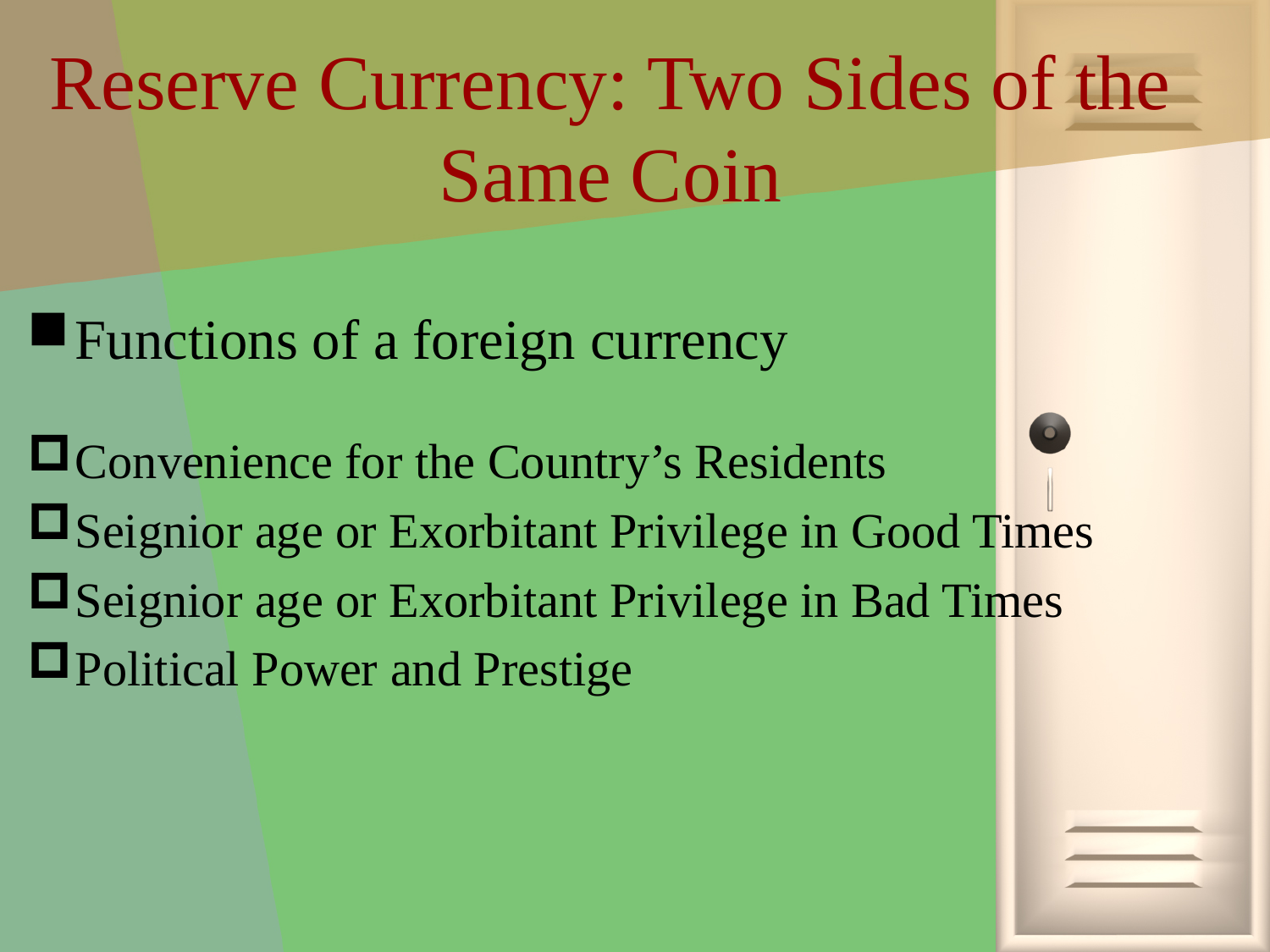

# Reserve Currency: Two Sides of the Same Coin
Functions of a foreign currency

Convenience for the Country’s Residents
Seignior age or Exorbitant Privilege in Good Times
Seignior age or Exorbitant Privilege in Bad Times
Political Power and Prestige